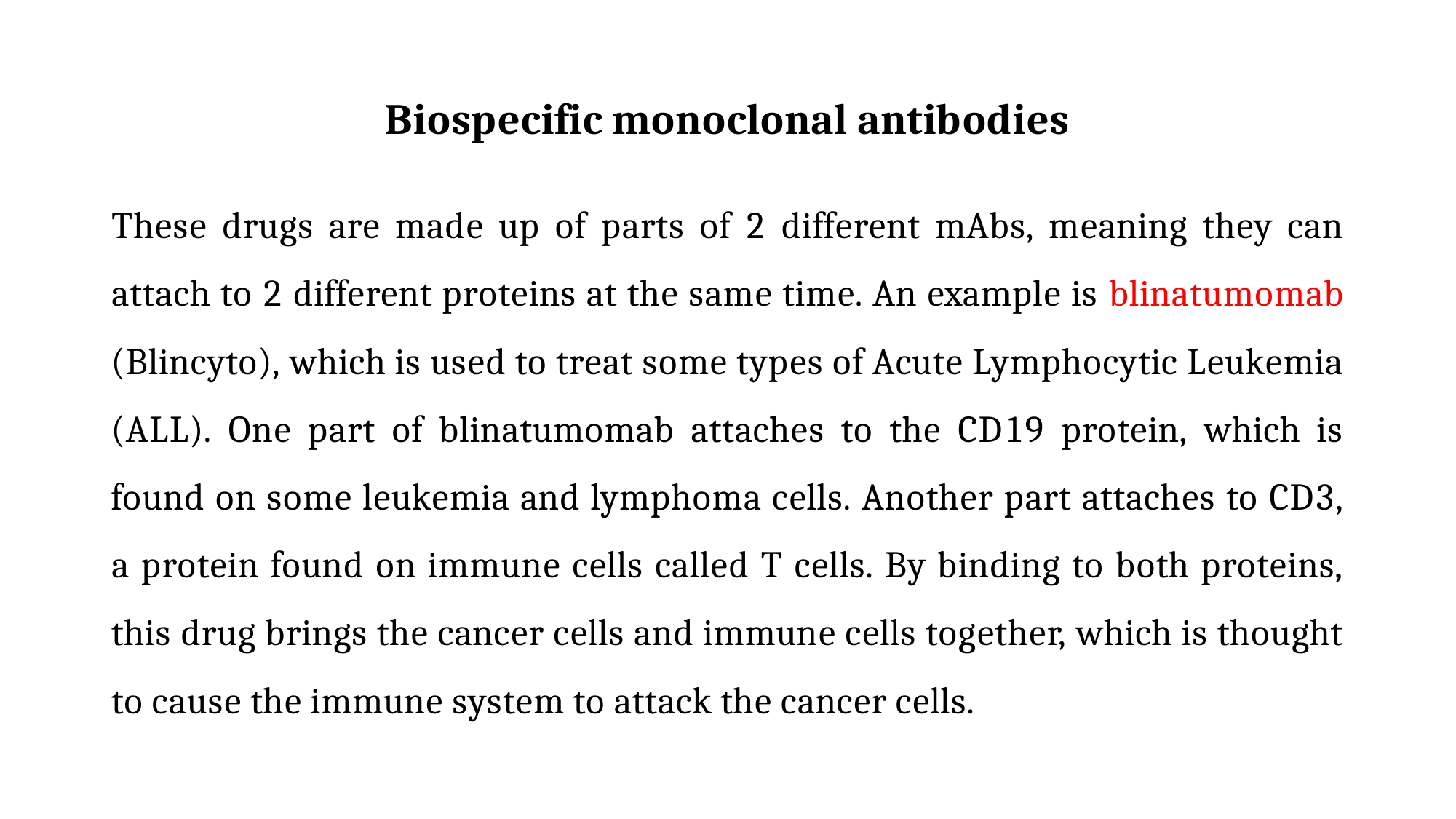

# Biospecific monoclonal antibodies
These drugs are made up of parts of 2 different mAbs, meaning they can attach to 2 different proteins at the same time. An example is blinatumomab (Blincyto), which is used to treat some types of Acute Lymphocytic Leukemia (ALL). One part of blinatumomab attaches to the CD19 protein, which is found on some leukemia and lymphoma cells. Another part attaches to CD3, a protein found on immune cells called T cells. By binding to both proteins, this drug brings the cancer cells and immune cells together, which is thought to cause the immune system to attack the cancer cells.